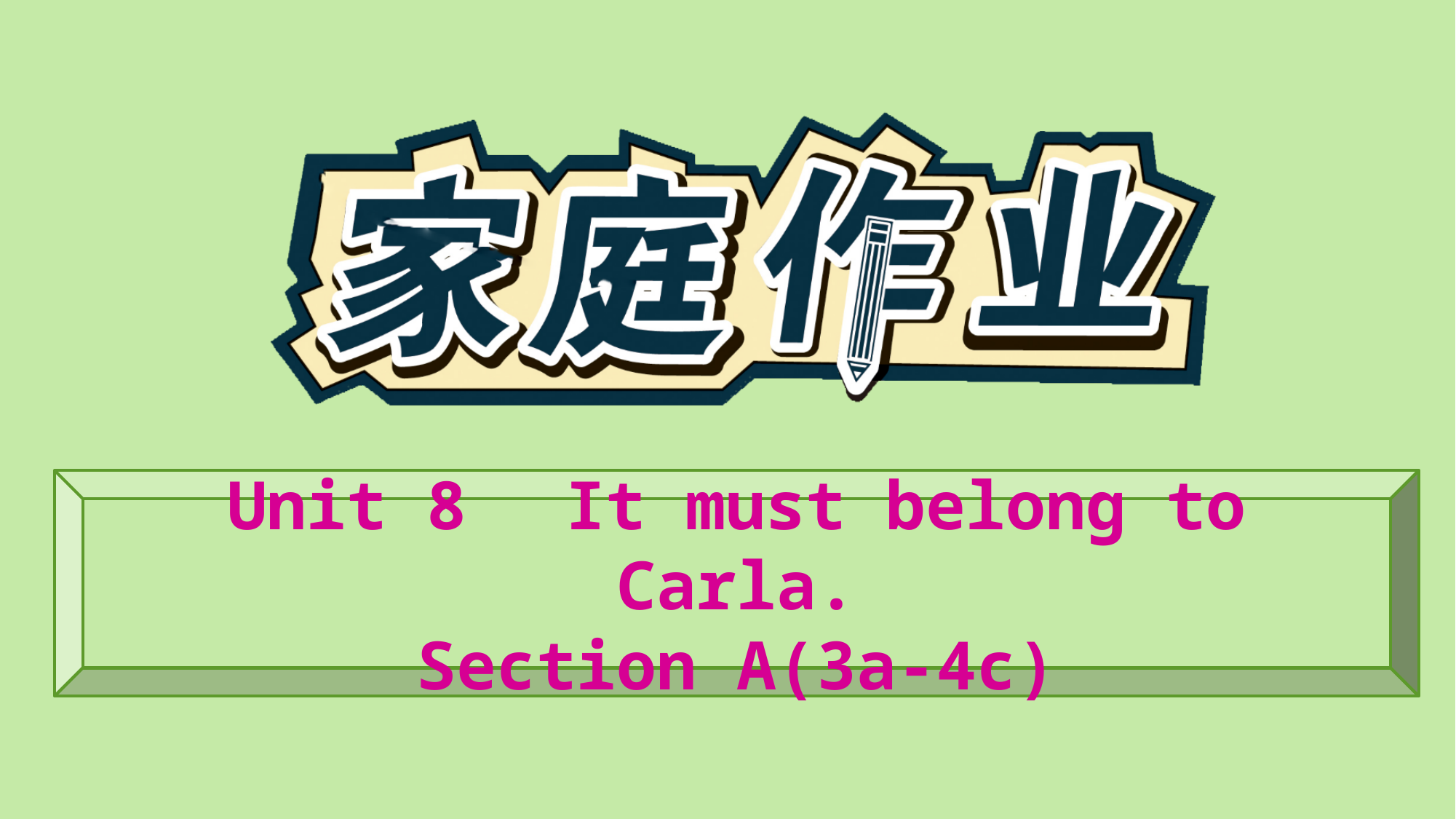

Unit 8　It must belong to Carla.
Section A(3a-4c)